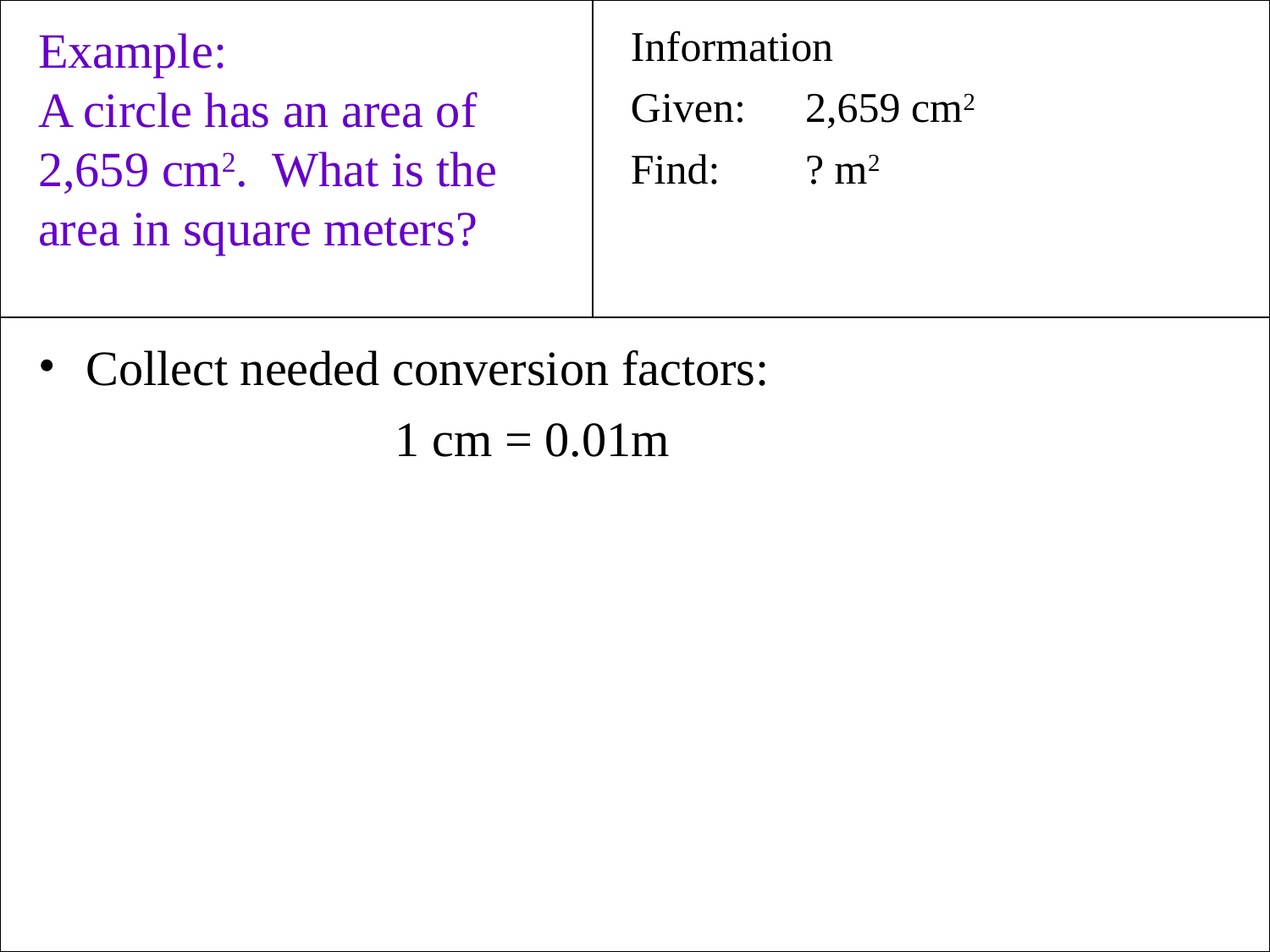

Example:
A circle has an area of 2,659 cm2.  What is the area in square meters?
Information
Given:	2,659 cm2
Find:	? m2

Collect needed conversion factors:
			1 cm = 0.01m